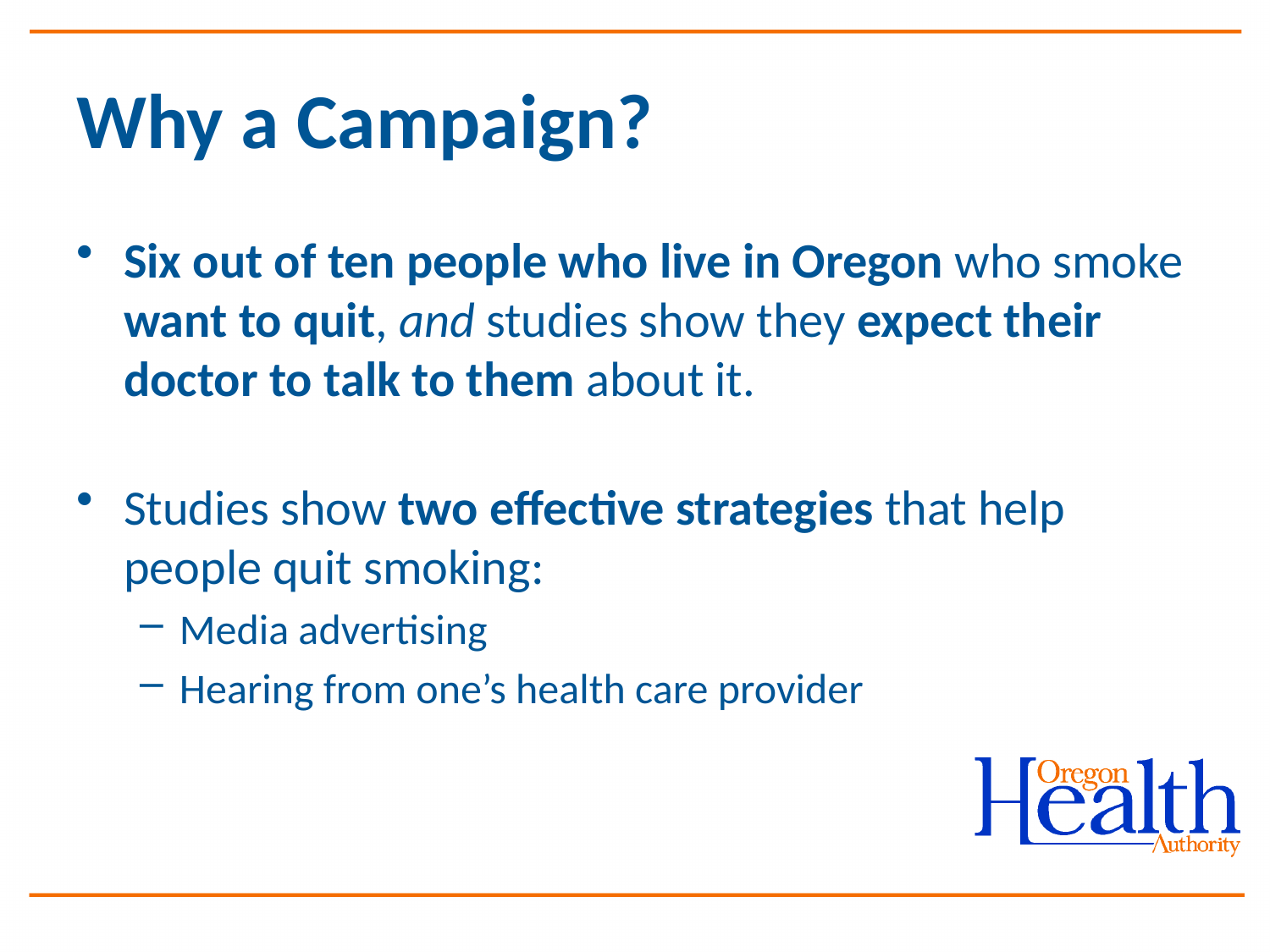

# Why a Campaign?
Six out of ten people who live in Oregon who smoke want to quit, and studies show they expect their doctor to talk to them about it.
Studies show two effective strategies that help people quit smoking:
Media advertising
Hearing from one’s health care provider